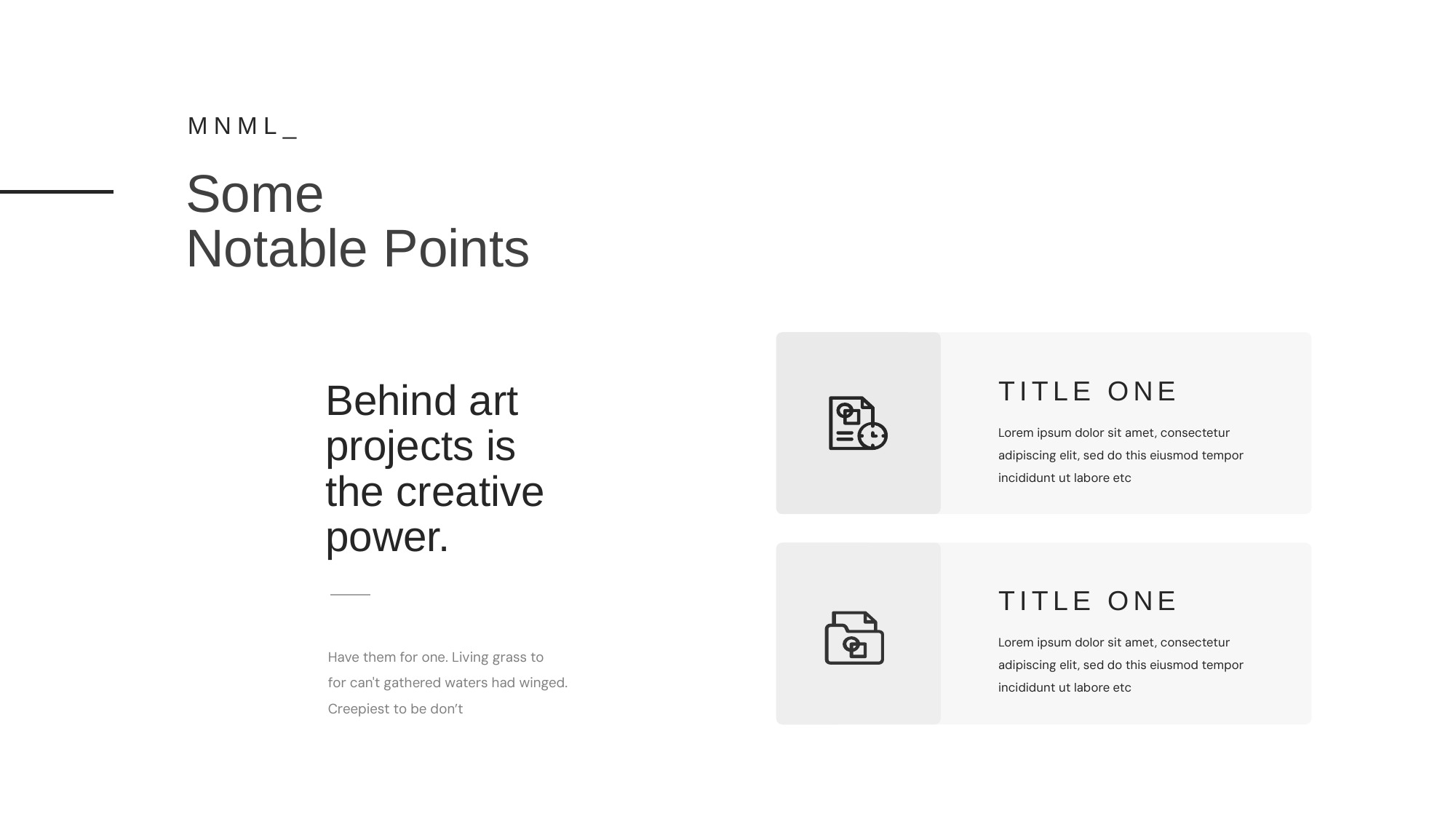

Mnml_
Some
Notable Points

TITLE ONE
Behind art projects is the creative power.

Lorem ipsum dolor sit amet, consectetur adipiscing elit, sed do this eiusmod tempor incididunt ut labore etc

TITLE ONE

Lorem ipsum dolor sit amet, consectetur adipiscing elit, sed do this eiusmod tempor incididunt ut labore etc
Have them for one. Living grass to
for can't gathered waters had winged. Creepiest to be don’t